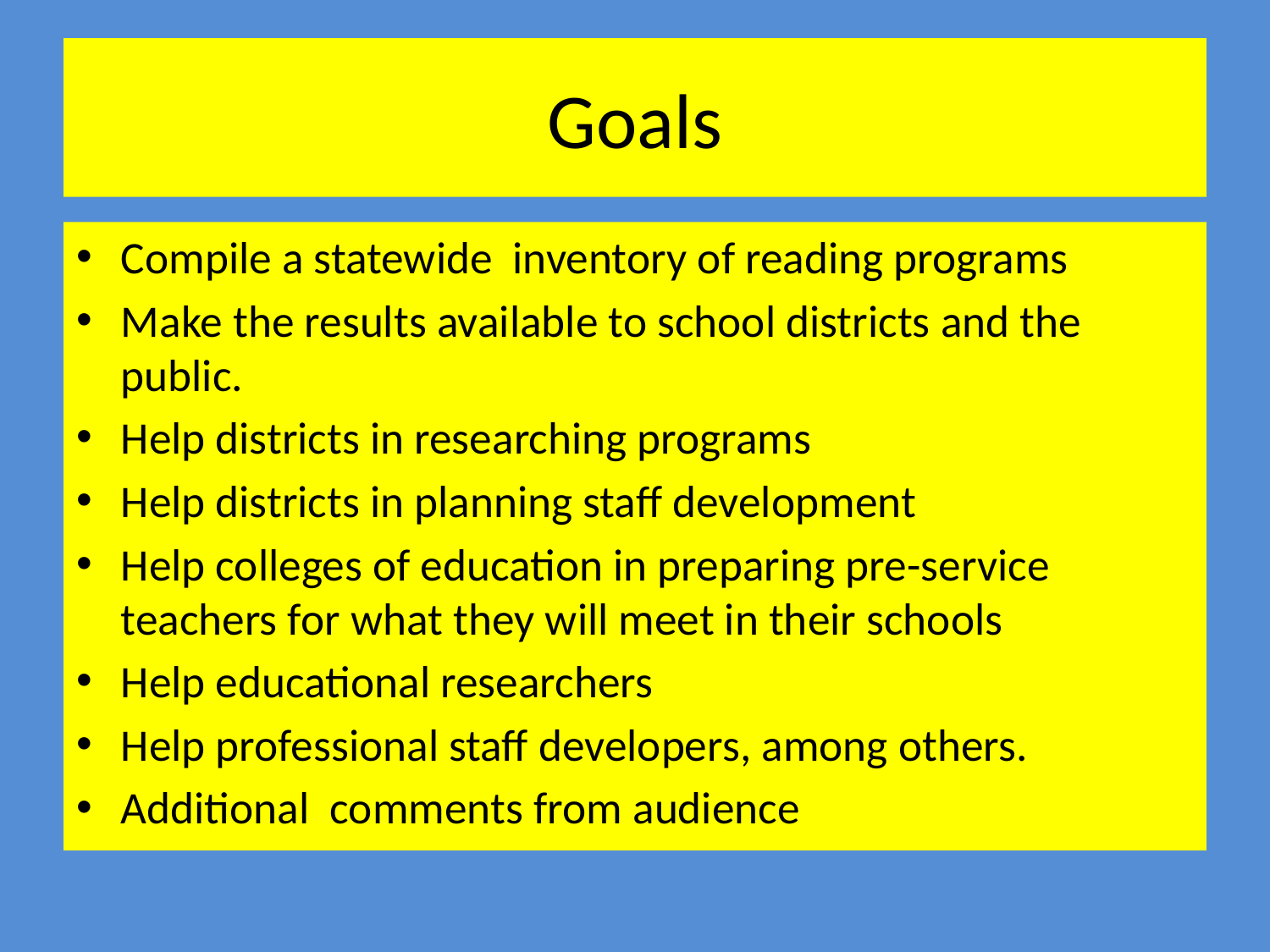

# Goals
Compile a statewide  inventory of reading programs
Make the results available to school districts and the  public.
Help districts in researching programs
Help districts in planning staff development
Help colleges of education in preparing pre-service teachers for what they will meet in their schools
Help educational researchers
Help professional staff developers, among others.
Additional  comments from audience